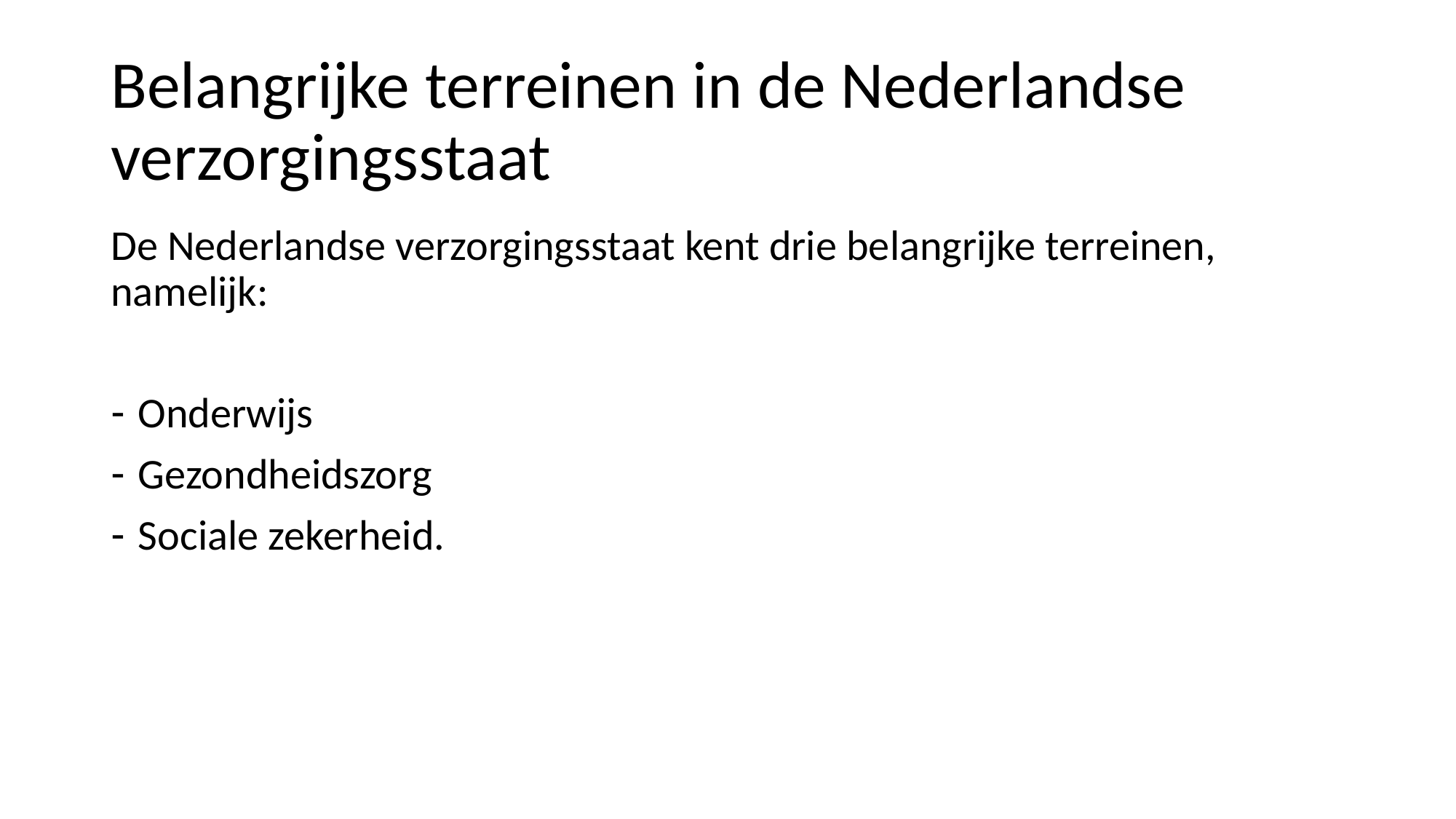

# Belangrijke terreinen in de Nederlandse verzorgingsstaat
De Nederlandse verzorgingsstaat kent drie belangrijke terreinen, namelijk:

Onderwijs
Gezondheidszorg
Sociale zekerheid.